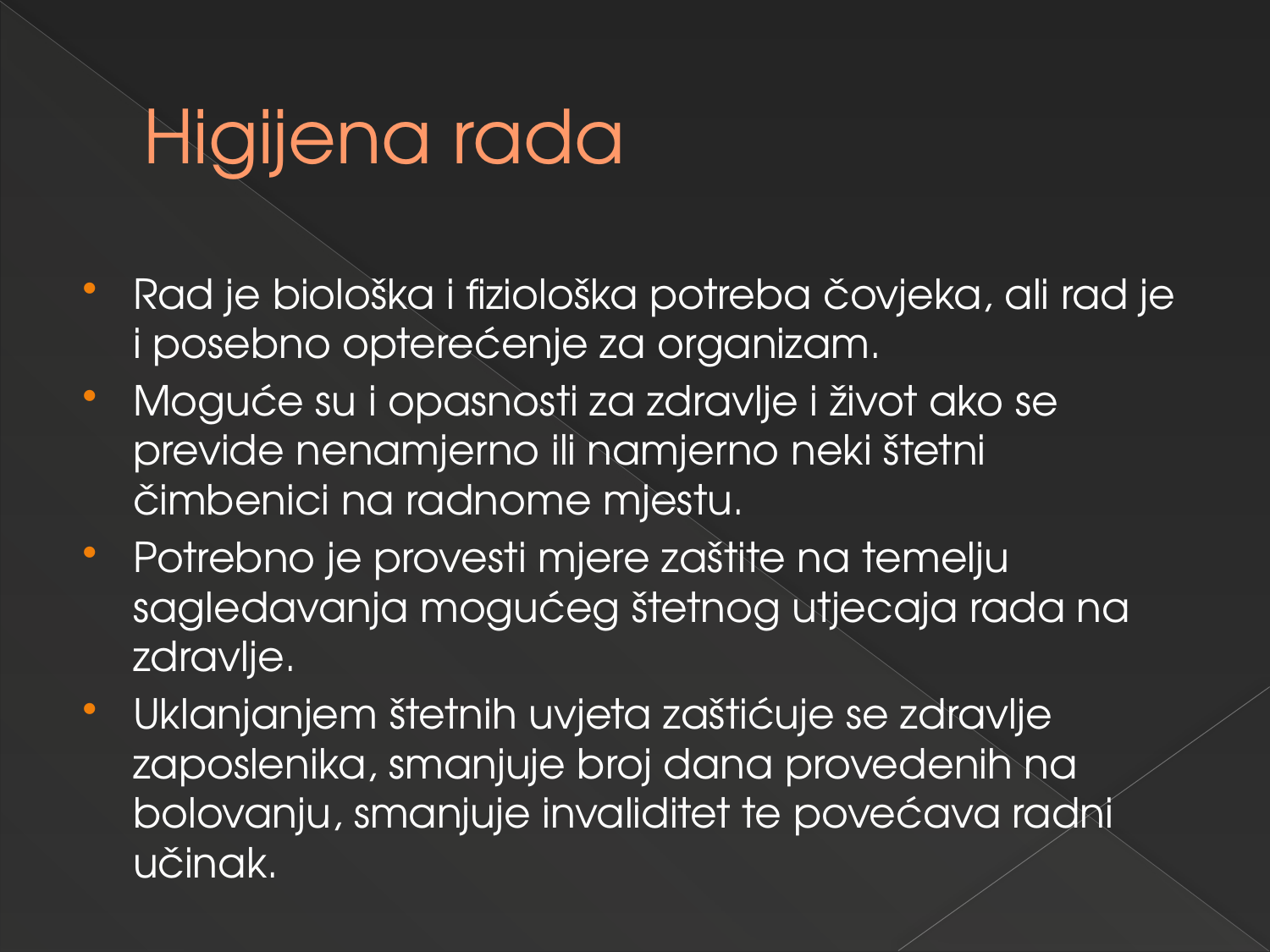

# Higijena rada
Rad je biološka i fiziološka potreba čovjeka, ali rad je i posebno opterećenje za organizam.
Moguće su i opasnosti za zdravlje i život ako se previde nenamjerno ili namjerno neki štetni čimbenici na radnome mjestu.
Potrebno je provesti mjere zaštite na temelju sagledavanja mogućeg štetnog utjecaja rada na zdravlje.
Uklanjanjem štetnih uvjeta zaštićuje se zdravlje zaposlenika, smanjuje broj dana provedenih na bolovanju, smanjuje invaliditet te povećava radni učinak.